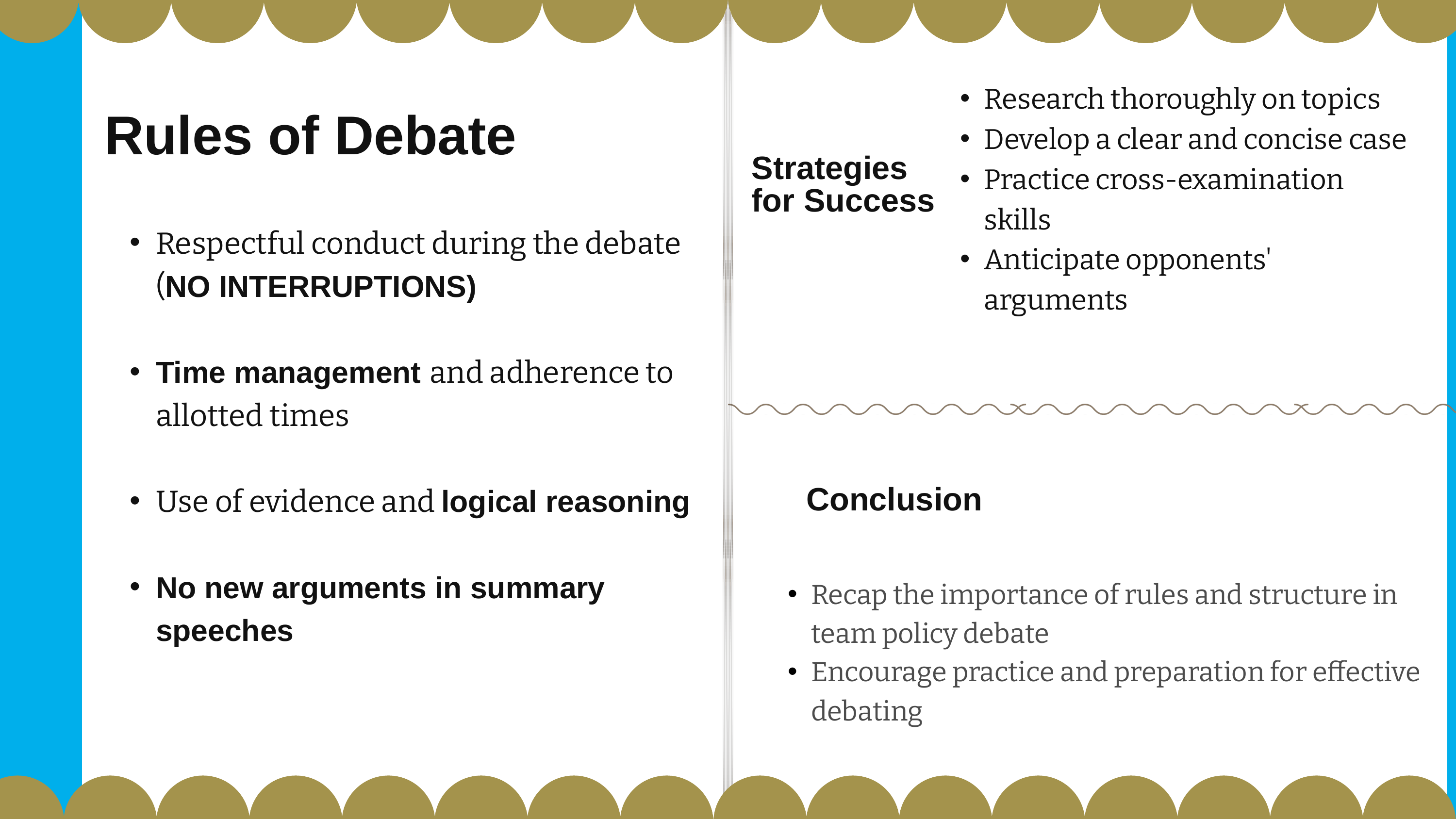

Research thoroughly on topics
Develop a clear and concise case
Practice cross-examination skills
Anticipate opponents' arguments

Rules of Debate
Strategies for Success

Respectful conduct during the debate (NO INTERRUPTIONS)

Time management and adherence to allotted times

Use of evidence and logical reasoning

No new arguments in summary speeches

Conclusion

Recap the importance of rules and structure in team policy debate
Encourage practice and preparation for effective debating